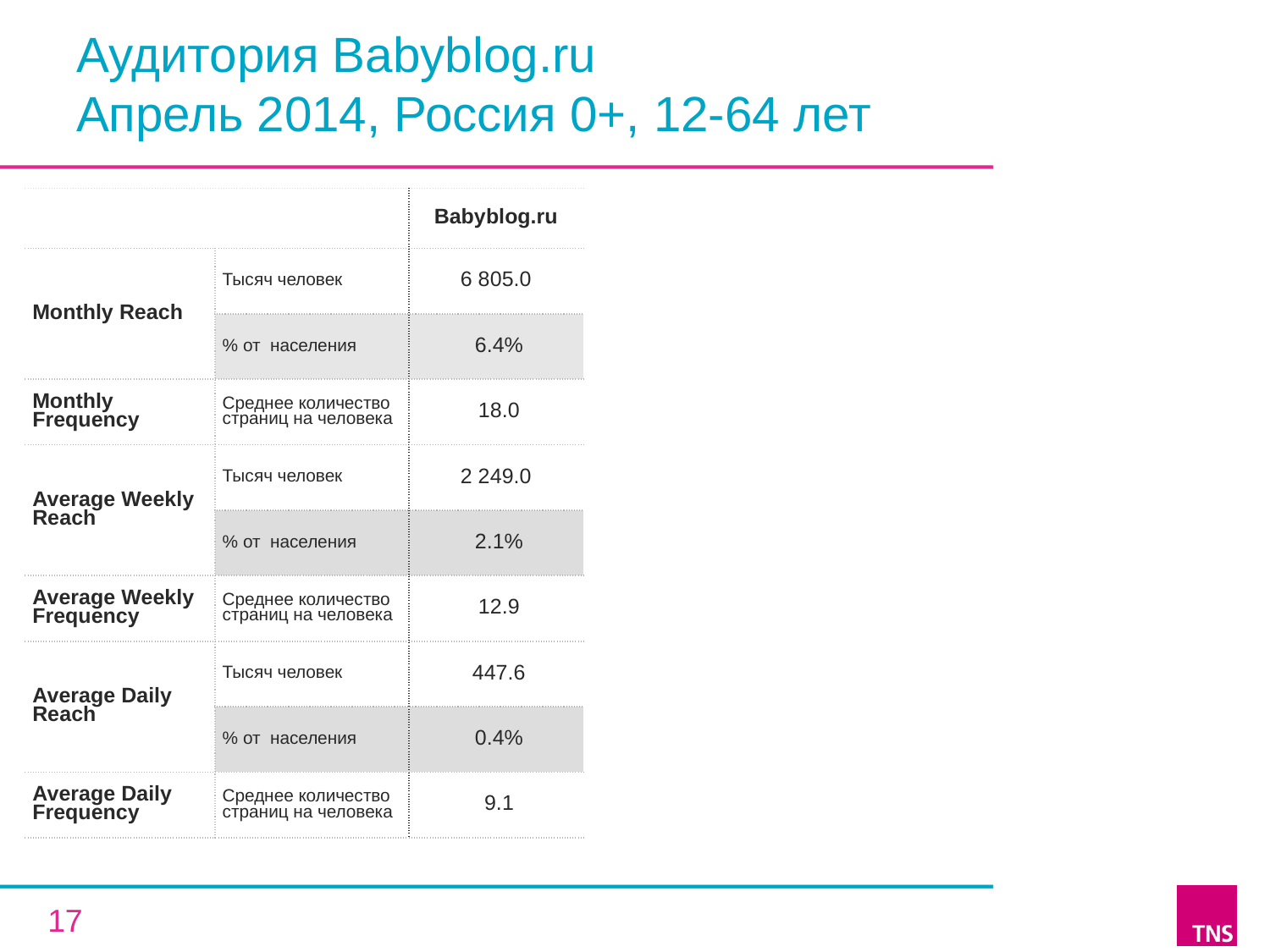

# Аудитория Babyblog.ru Апрель 2014, Россия 0+, 12-64 лет
|  |  | Babyblog.ru |
| --- | --- | --- |
| Monthly Reach | Тысяч человек | 6 805.0 |
|  | % от населения | 6.4% |
| Monthly Frequency | Среднее количество страниц на человека | 18.0 |
| Average Weekly Reach | Тысяч человек | 2 249.0 |
|  | % от населения | 2.1% |
| Average Weekly Frequency | Среднее количество страниц на человека | 12.9 |
| Average Daily Reach | Тысяч человек | 447.6 |
|  | % от населения | 0.4% |
| Average Daily Frequency | Среднее количество страниц на человека | 9.1 |

17